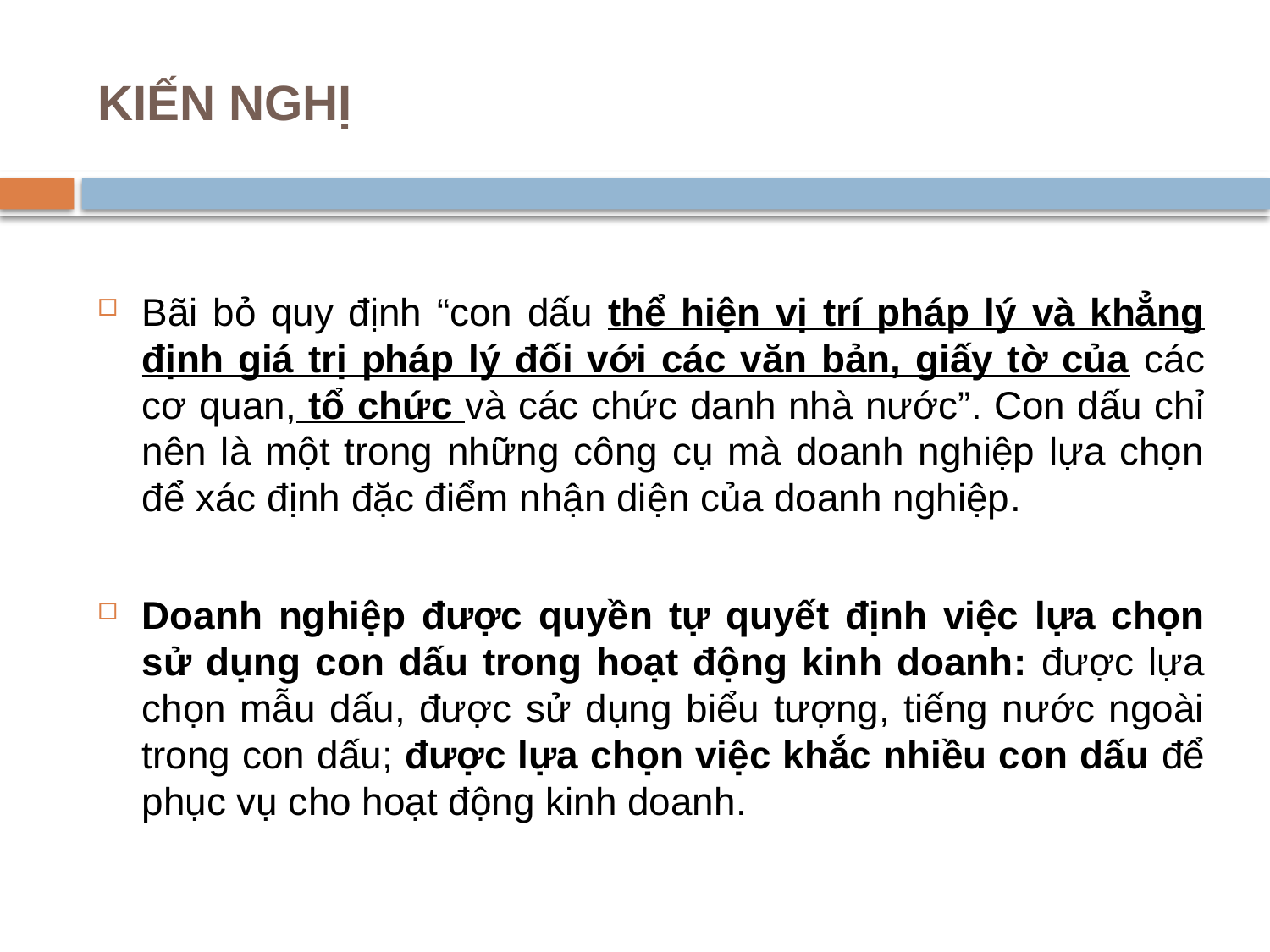

# KIẾN NGHỊ

Bãi bỏ quy định “con dấu thể hiện vị trí pháp lý và khẳng định giá trị pháp lý đối với các văn bản, giấy tờ của các cơ quan, tổ chức và các chức danh nhà nước”. Con dấu chỉ nên là một trong những công cụ mà doanh nghiệp lựa chọn để xác định đặc điểm nhận diện của doanh nghiệp.

Doanh nghiệp được quyền tự quyết định việc lựa chọn sử dụng con dấu trong hoạt động kinh doanh: được lựa chọn mẫu dấu, được sử dụng biểu tượng, tiếng nước ngoài trong con dấu; được lựa chọn việc khắc nhiều con dấu để phục vụ cho hoạt động kinh doanh.